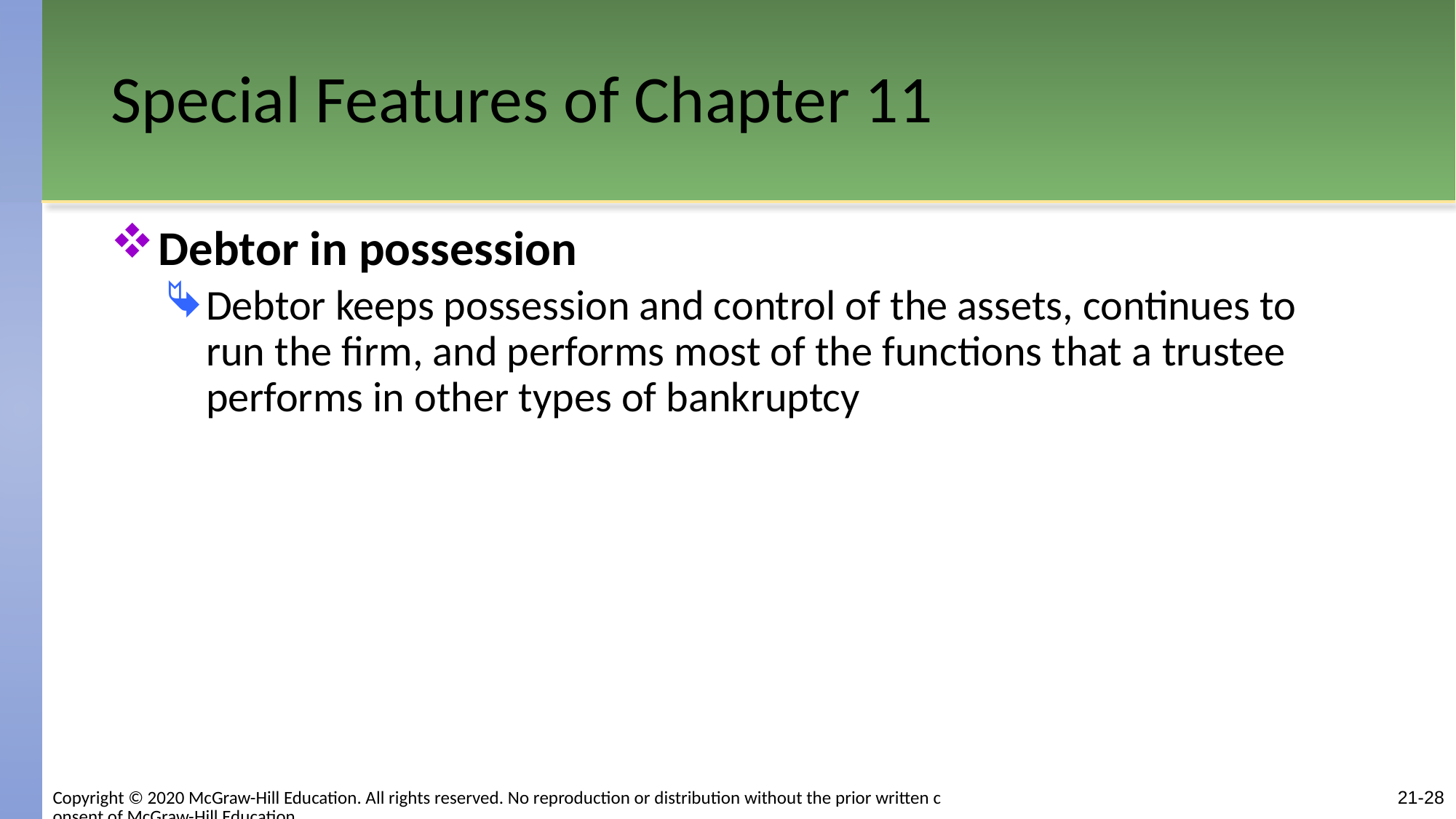

# Special Features of Chapter 11
Debtor in possession
Debtor keeps possession and control of the assets, continues to run the firm, and performs most of the functions that a trustee performs in other types of bankruptcy

Copyright © 2020 McGraw-Hill Education. All rights reserved. No reproduction or distribution without the prior written consent of McGraw-Hill Education.
21-28